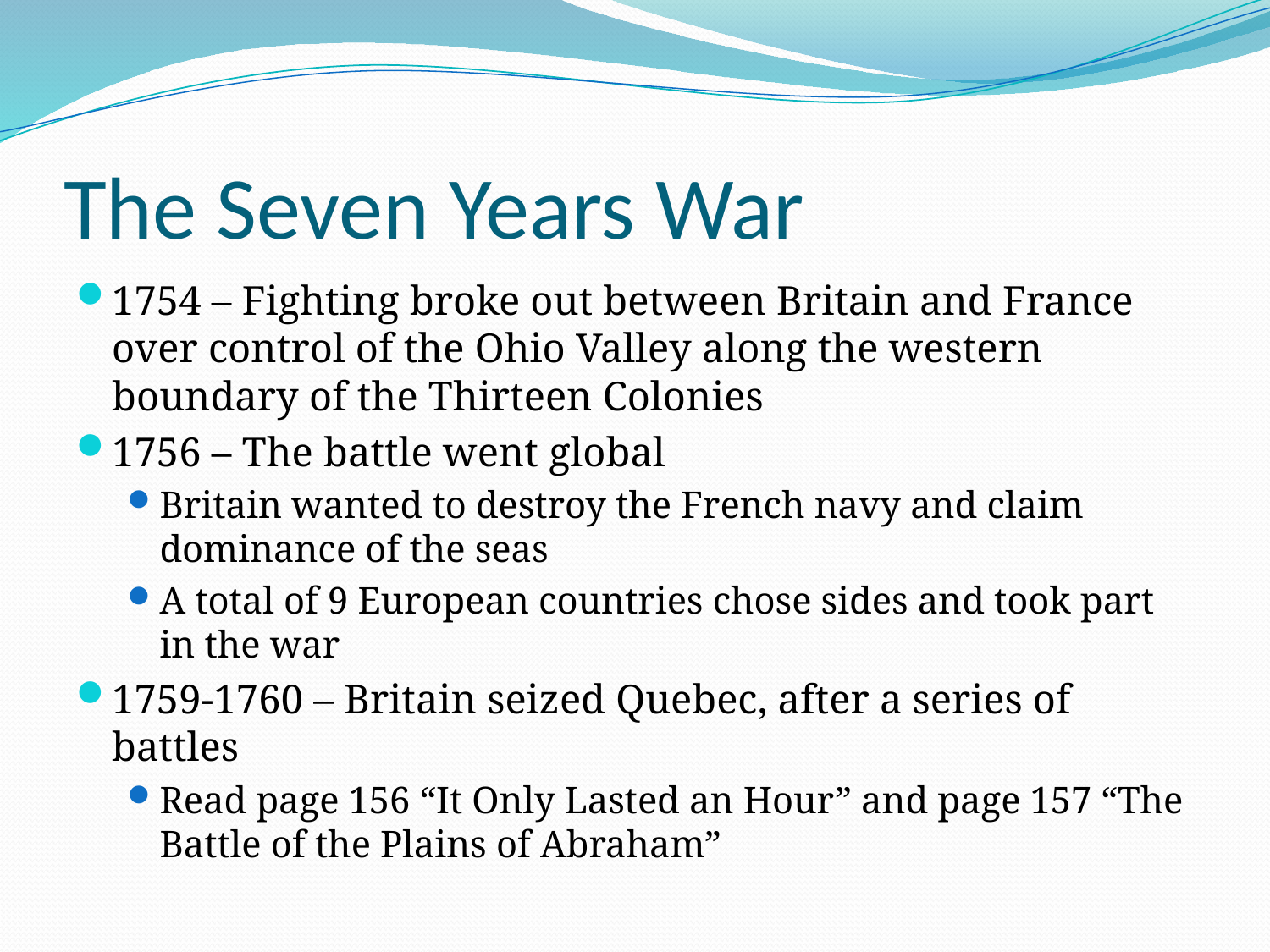

# The Seven Years War
1754 – Fighting broke out between Britain and France over control of the Ohio Valley along the western boundary of the Thirteen Colonies
1756 – The battle went global
Britain wanted to destroy the French navy and claim dominance of the seas
A total of 9 European countries chose sides and took part in the war
1759-1760 – Britain seized Quebec, after a series of battles
Read page 156 “It Only Lasted an Hour” and page 157 “The Battle of the Plains of Abraham”